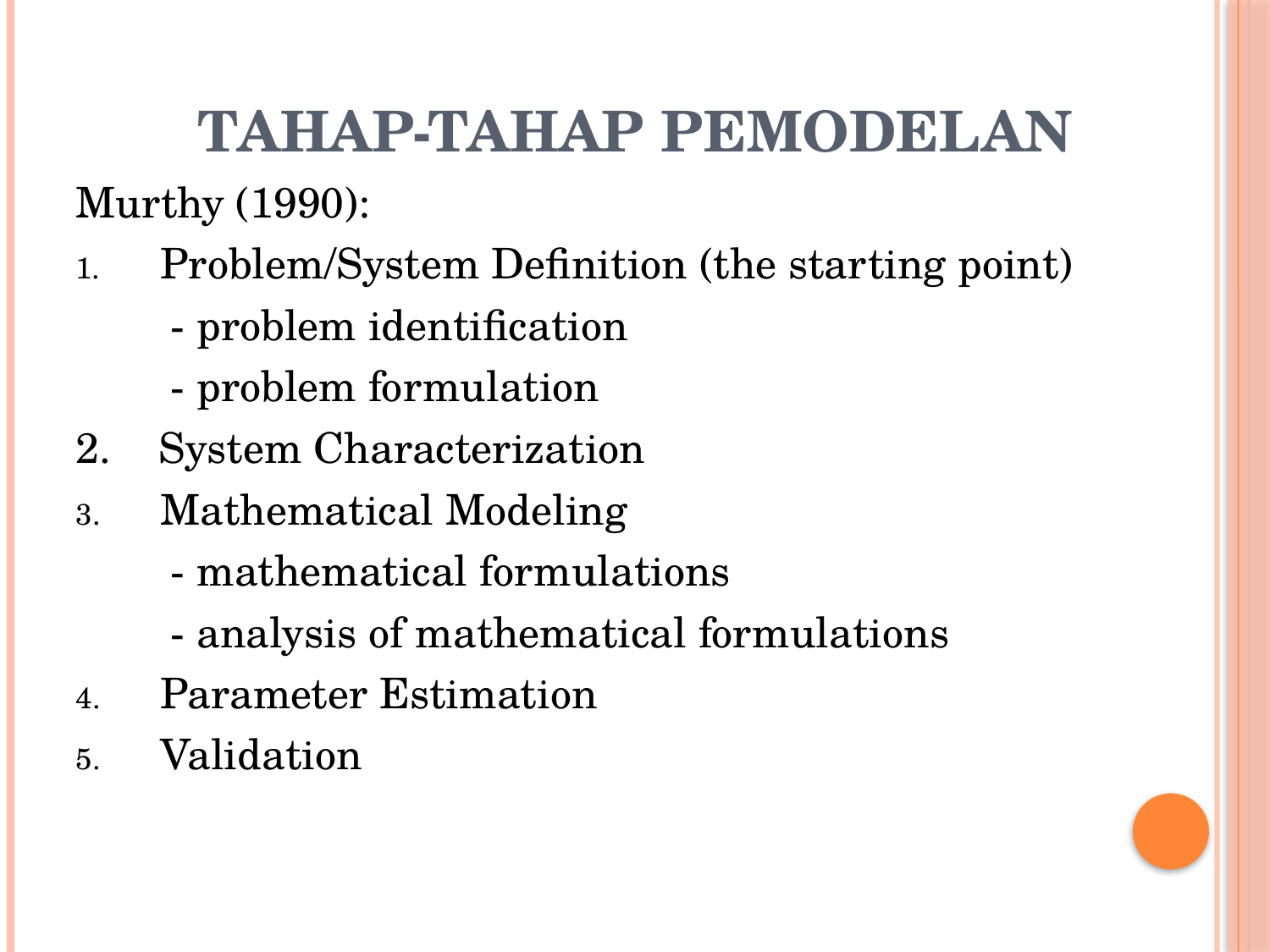

# Tahap-tahap Pemodelan
Murthy (1990):
Problem/System Definition (the starting point)
        - problem identification
        - problem formulation
2.    System Characterization
Mathematical Modeling
        - mathematical formulations
        - analysis of mathematical formulations
Parameter Estimation
Validation